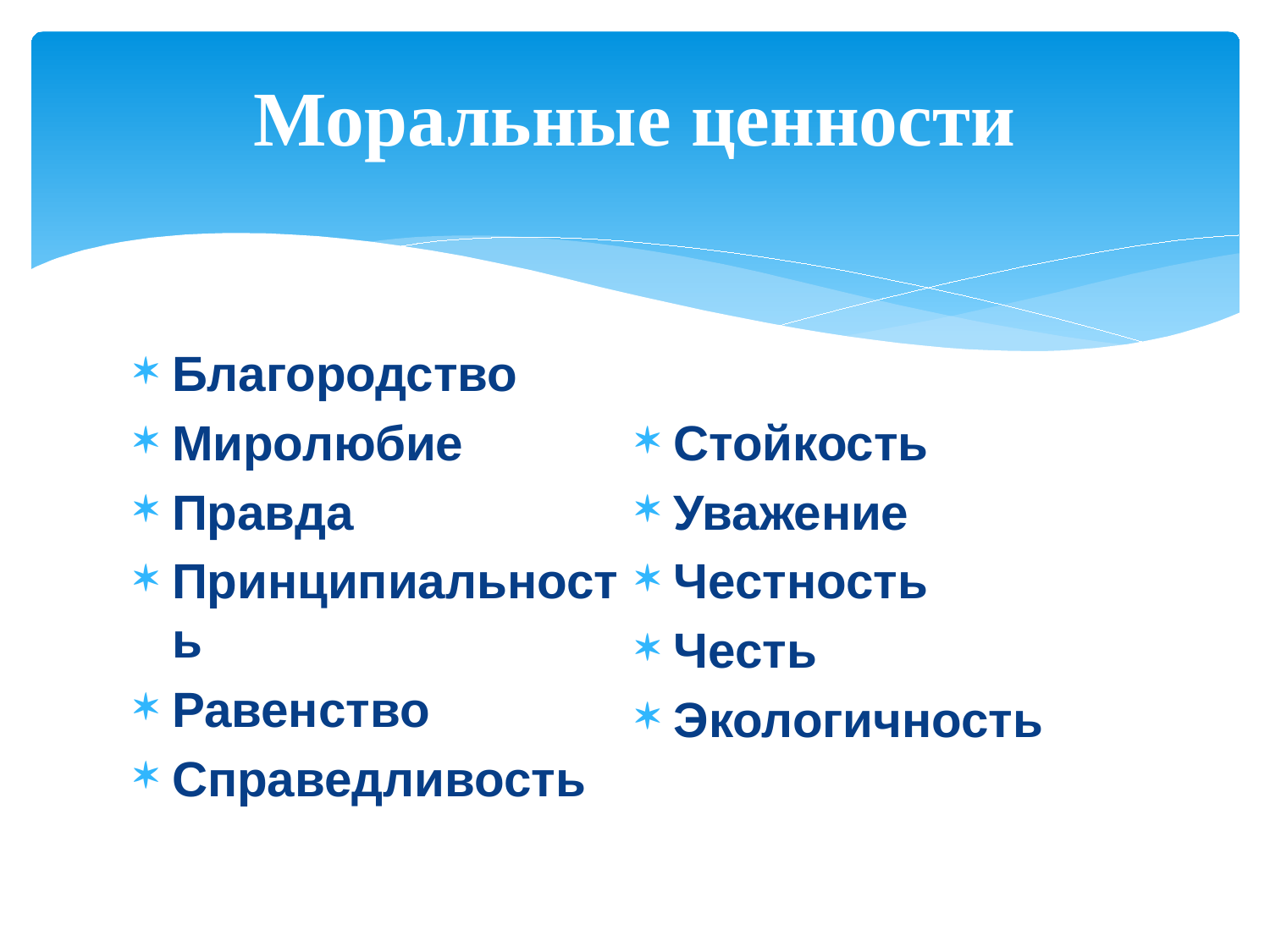

# Моральные ценности
Благородство
Миролюбие
Правда
Принципиальность
Равенство
Справедливость

Стойкость
Уважение
Честность
Честь
Экологичность